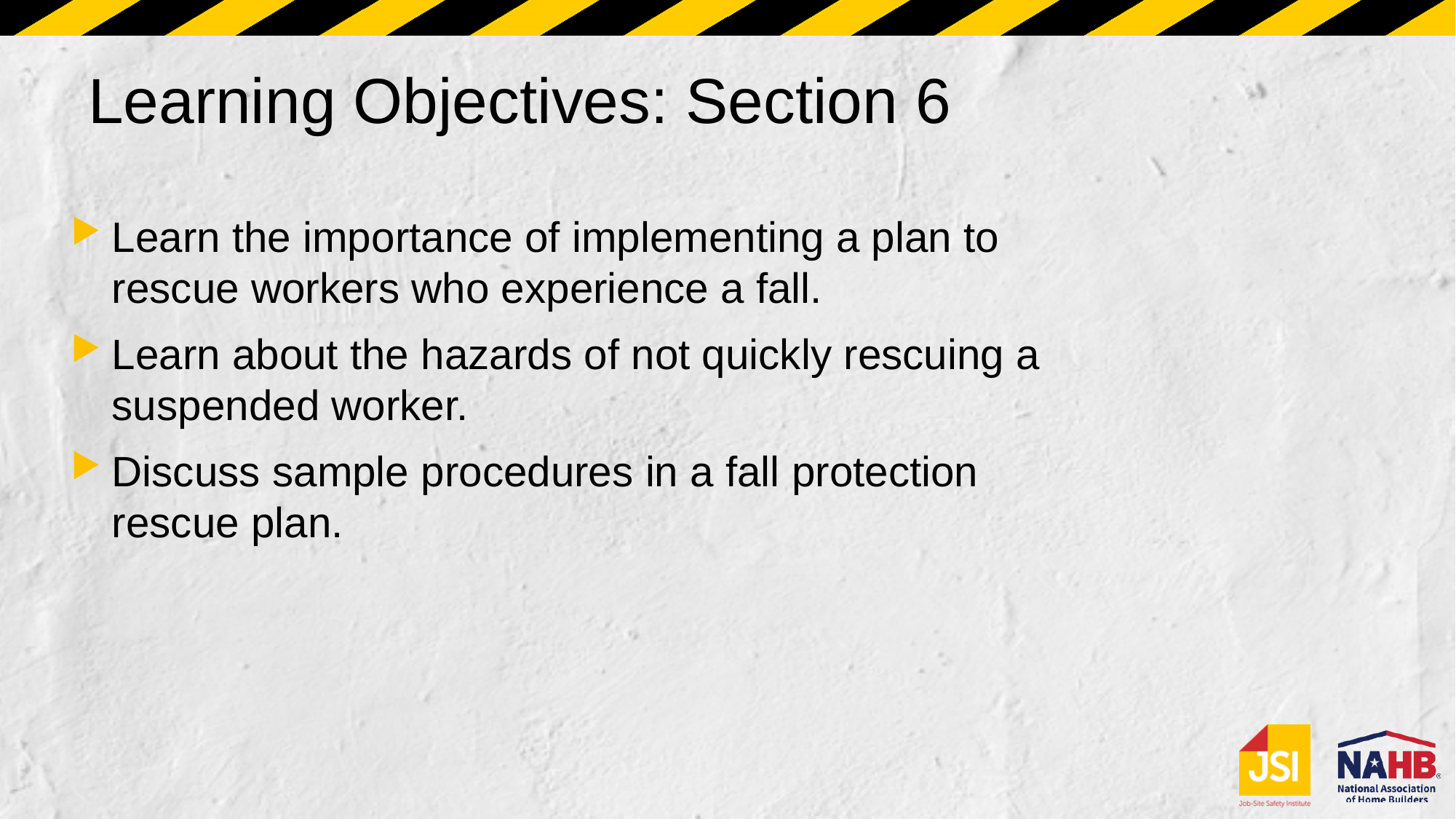

# Learning Objectives: Section 6
Learn the importance of implementing a plan to rescue workers who experience a fall.
Learn about the hazards of not quickly rescuing a suspended worker.
Discuss sample procedures in a fall protection rescue plan.